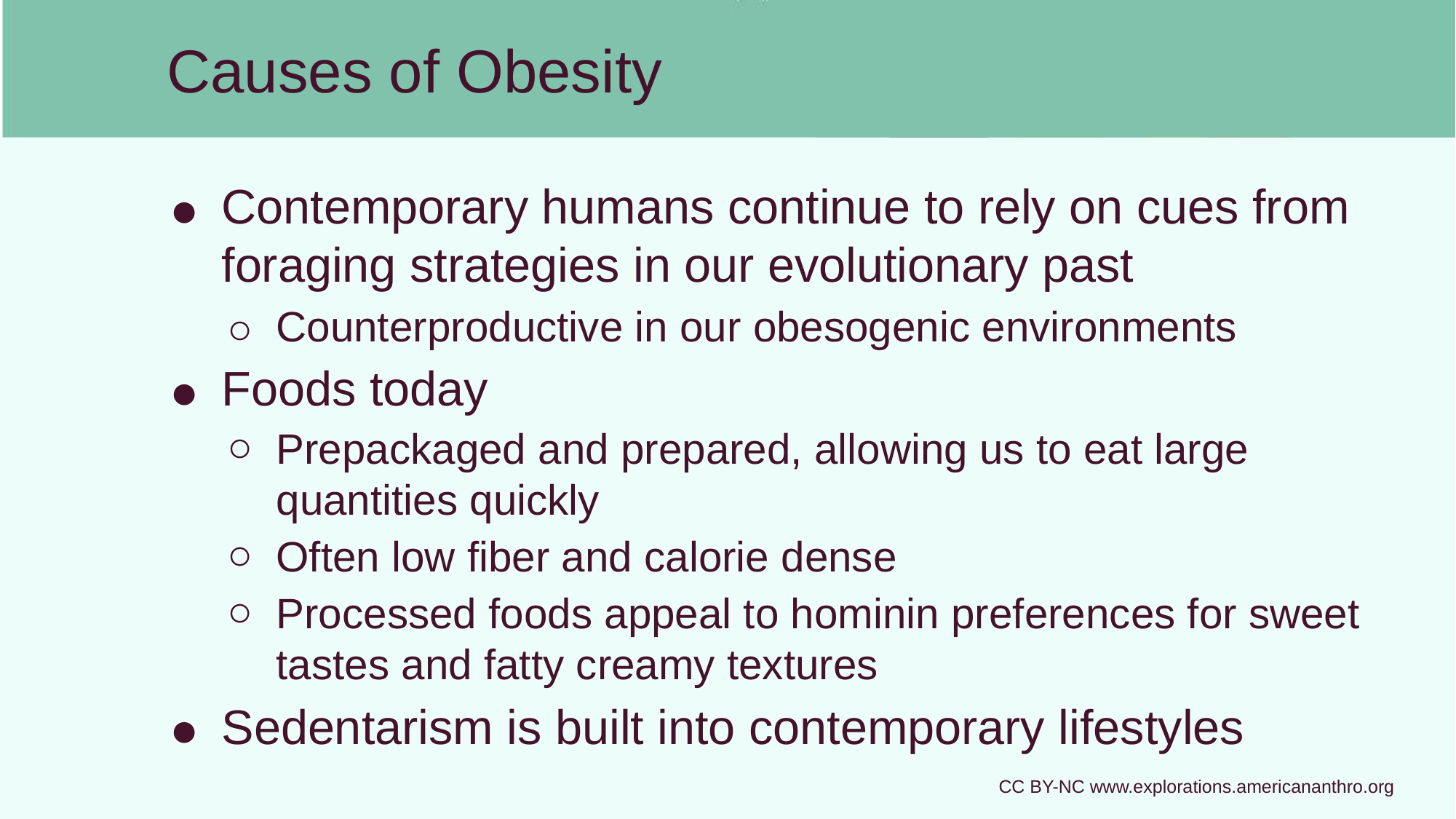

# Causes of Obesity
Contemporary humans continue to rely on cues from foraging strategies in our evolutionary past
Counterproductive in our obesogenic environments
Foods today
Prepackaged and prepared, allowing us to eat large quantities quickly
Often low fiber and calorie dense
Processed foods appeal to hominin preferences for sweet tastes and fatty creamy textures
Sedentarism is built into contemporary lifestyles